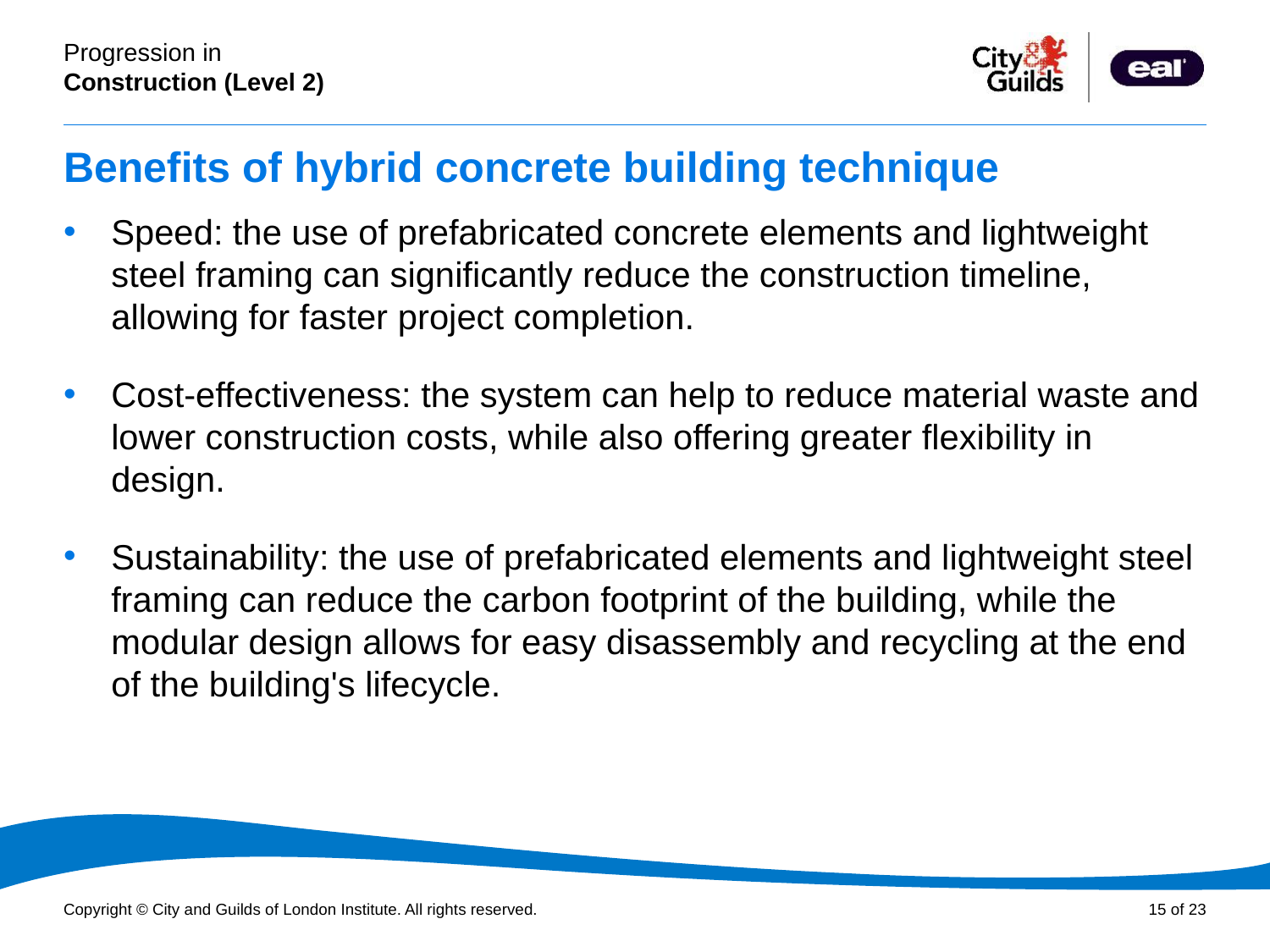

# Benefits of hybrid concrete building technique
Speed: the use of prefabricated concrete elements and lightweight steel framing can significantly reduce the construction timeline, allowing for faster project completion.
Cost-effectiveness: the system can help to reduce material waste and lower construction costs, while also offering greater flexibility in design.
Sustainability: the use of prefabricated elements and lightweight steel framing can reduce the carbon footprint of the building, while the modular design allows for easy disassembly and recycling at the end of the building's lifecycle.